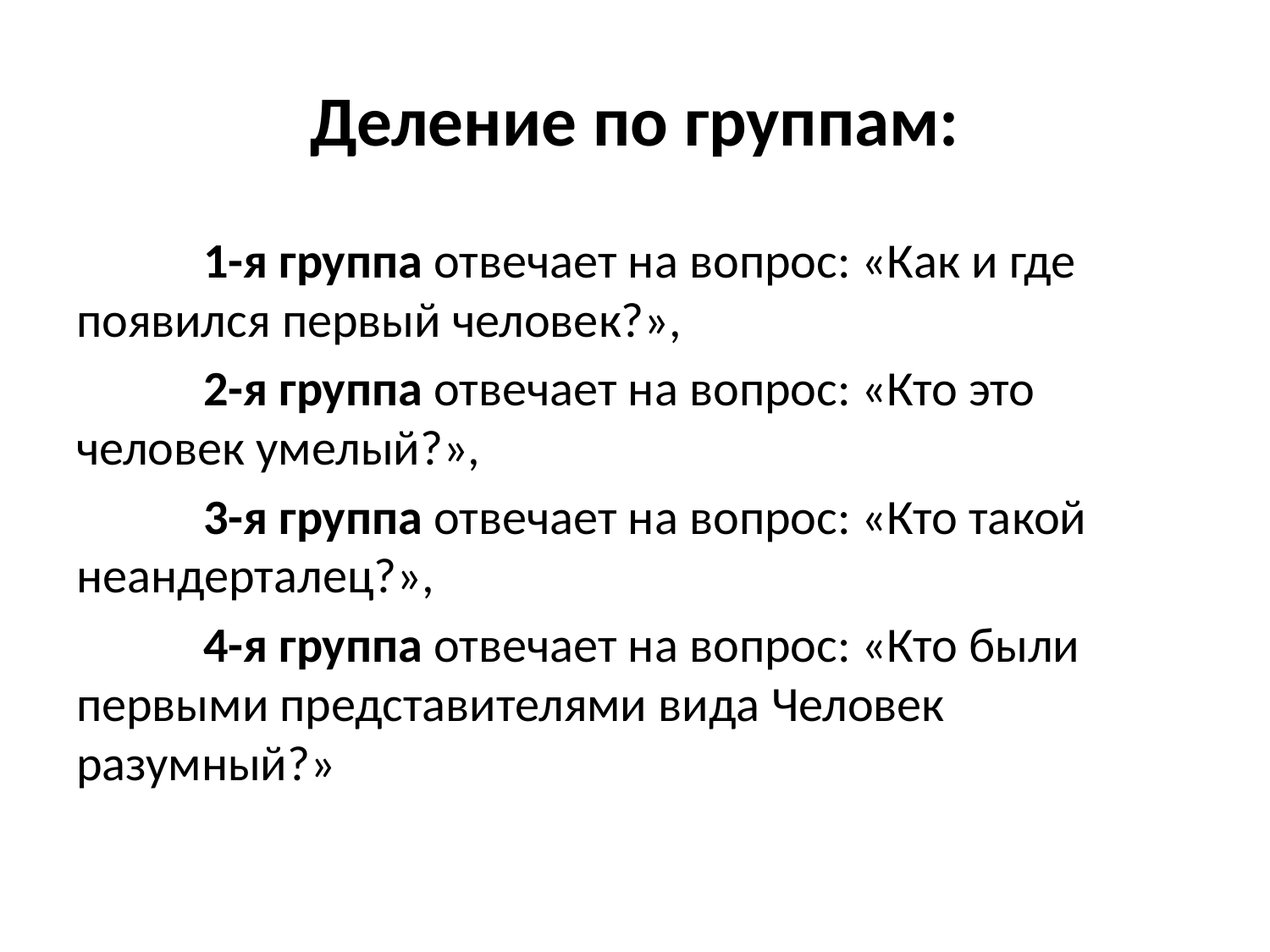

# Деление по группам:
	1-я группа отвечает на вопрос: «Как и где появился первый человек?»,
	2-я группа отвечает на вопрос: «Кто это человек умелый?»,
	3-я группа отвечает на вопрос: «Кто такой неандерталец?»,
	4-я группа отвечает на вопрос: «Кто были первыми представителями вида Человек разумный?»